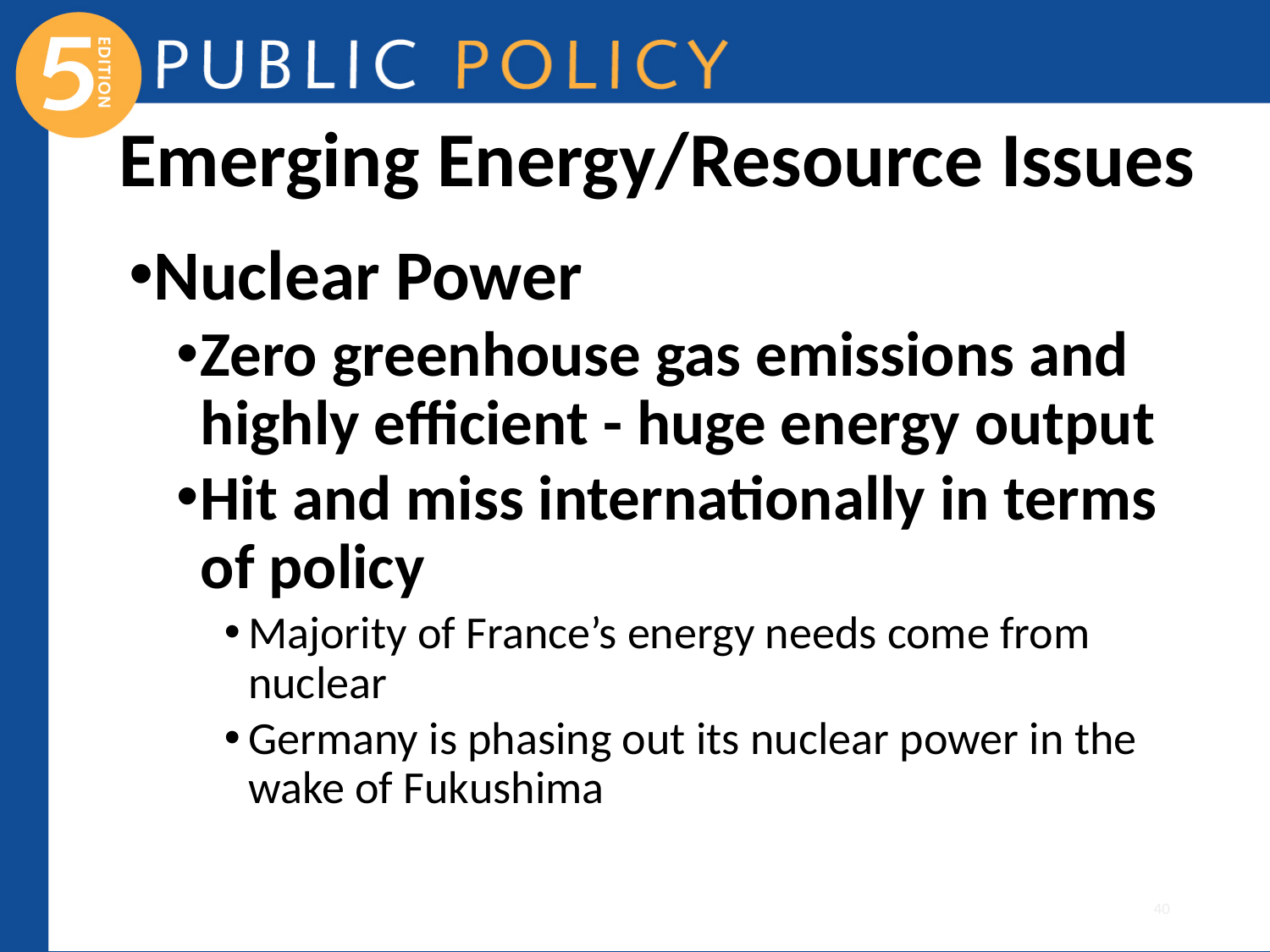

# Emerging Energy/Resource Issues
Nuclear Power
Zero greenhouse gas emissions and highly efficient - huge energy output
Hit and miss internationally in terms of policy
Majority of France’s energy needs come from nuclear
Germany is phasing out its nuclear power in the wake of Fukushima
40